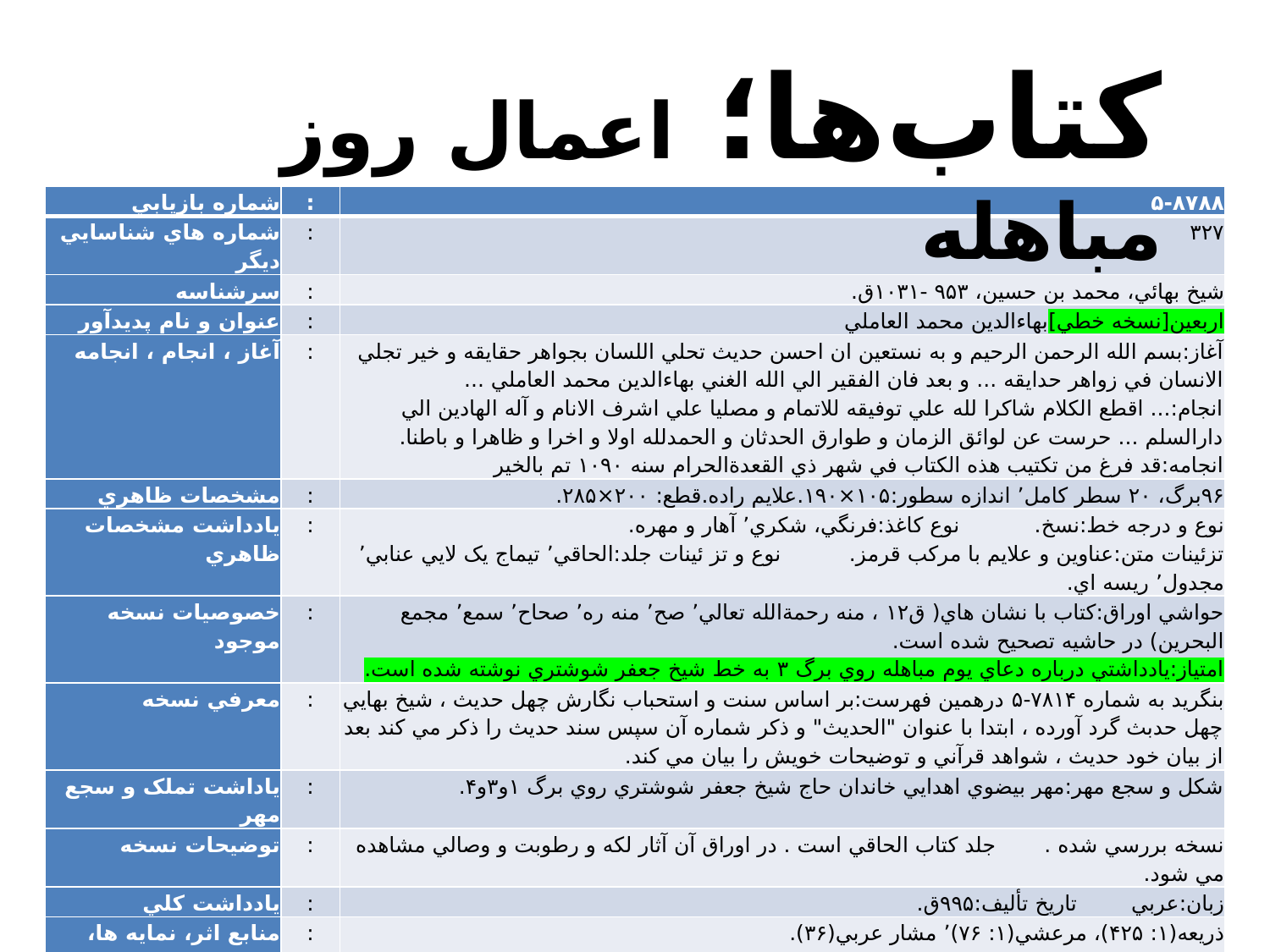

کتاب‌ها؛ اعمال روز مباهله
| ‏شماره بازيابي | : | ۵-۸۷۸۸ |
| --- | --- | --- |
| ‏شماره هاي شناسايي ديگر | : | ۳۲۷ |
| ‏سرشناسه | : | ش‍ي‍خ‌ ب‍ه‍ائ‍ي‌، م‍ح‍م‍د ب‍ن‌ ح‍س‍ي‍ن‌‏‫، ۹۵۳ -‏۱۰۳۱ق. |
| ‏عنوان و نام پديدآور | : | اربعين[نسخه خطي]بهاءالدين محمد العاملي |
| ‏آغاز ، انجام ، انجامه | : | آغاز:بسم الله الرحمن الرحيم و به نستعين ان احسن حديث تحلي اللسان بجواهر حقايقه و خير تجلي الانسان في زواهر حدايقه ... و بعد فان الفقير الي الله الغني بهاءالدين محمد العاملي ... انجام:... اقطع الکلام شاکرا لله علي توفيقه للاتمام و مصليا علي اشرف الانام و آله الهادين الي دارالسلم ... حرست عن لوائق الزمان و طوارق الحدثان و الحمدلله اولا و اخرا و ظاهرا و باطنا. انجامه:قد فرغ من تکتيب هذه الکتاب في شهر ذي القعدةالحرام سنه ۱۰۹۰ تم بالخير |
| ‏مشخصات ظاهري | : | ۹۶برگ، ۲۰ سطر کامل٬ اندازه سطور:۱۰۵×۱۹۰.علايم راده.قطع: ۲۰۰×۲۸۵. |
| ‏يادداشت مشخصات ظاهري | : | نوع و درجه خط:نسخ. نوع کاغذ:فرنگي، شکري٬ آهار و مهره. تزئينات متن:عناوين و علايم با مرکب قرمز. نوع و تز ئينات جلد:الحاقي٬ تيماج يک لايي عنابي٬ مجدول٬ ريسه اي. |
| ‏خصوصيات نسخه موجود | : | حواشي اوراق:کتاب با نشان هاي( ق۱۲ ، منه رحمةالله تعالي٬ صح٬ منه ره٬ صحاح٬ سمع٬ مجمع البحرين) در حاشيه تصحيح شده است. امتياز:يادداشتي درباره دعاي يوم مباهله روي برگ ۳ به خط شيخ جعفر شوشتري نوشته شده است. |
| ‏معرفي نسخه | : | بنگريد به شماره ۷۸۱۴-۵ درهمين فهرست:بر اساس سنت و استحباب نگارش چهل حديث ، شيخ بهايي چهل حدبث گرد آورده ، ابتدا با عنوان "الحديث" و ذکر شماره آن سپس سند حديث را ذکر مي کند بعد از بيان خود حديث ، شواهد قرآني و توضيحات خويش را بيان مي کند. |
| ‏ياداشت تملک و سجع مهر | : | شکل و سجع مهر:مهر بيضوي اهدايي خاندان حاج شيخ جعفر شوشتري روي برگ ۱و۳و۴. |
| ‏توضيحات نسخه | : | نسخه بررسي شده . جلد کتاب الحاقي است . در اوراق آن آثار لکه و رطوبت و وصالي مشاهده مي شود. |
| ‏يادداشت کلي | : | زبان:عربي تاريخ تأليف:۹۹۵ق. |
| ‏منابع اثر، نمايه ها، چکيده ها | : | ذريعه(۱: ۴۲۵)، مرعشي(۱: ۷۶)٬ مشار عربي(۳۶). |
| ‏عنوانهاي ديگر | : | اربعون حديثا اربعين شيخ بهايي. |
| ‏موضوع | : | اربعينات - قرن ۱۰ق. احاديث شيعه - قرن‏‫ ۱۰ق.‏ |
| ‏دسترسي و محل الکترونيکي | : | http://dl.nlai.ir/UI/e36e20a7-55ea-4002-8a32-d99f83007928/Catalogue.aspx |